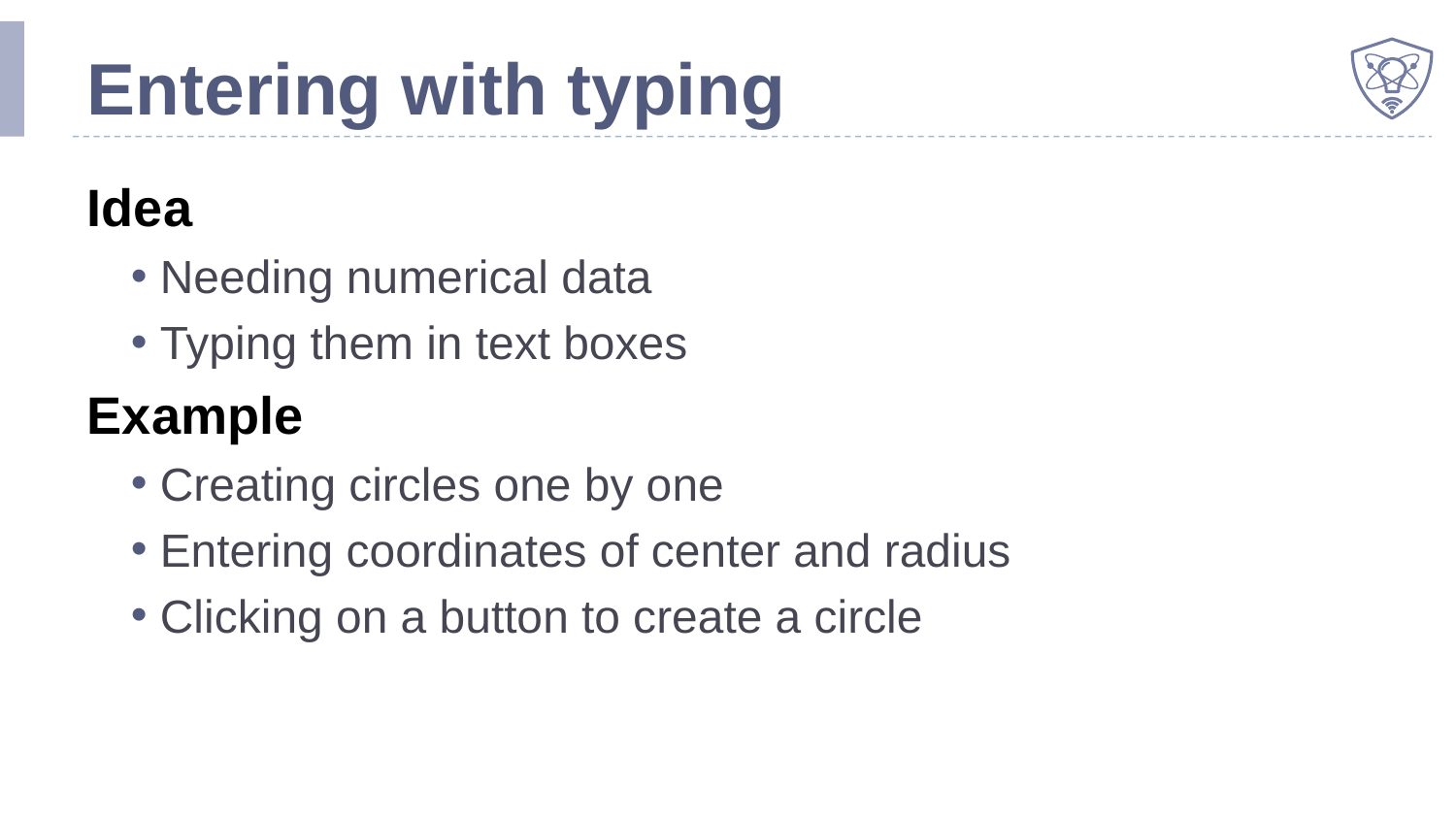

# Entering with typing
Idea
Needing numerical data
Typing them in text boxes
Example
Creating circles one by one
Entering coordinates of center and radius
Clicking on a button to create a circle